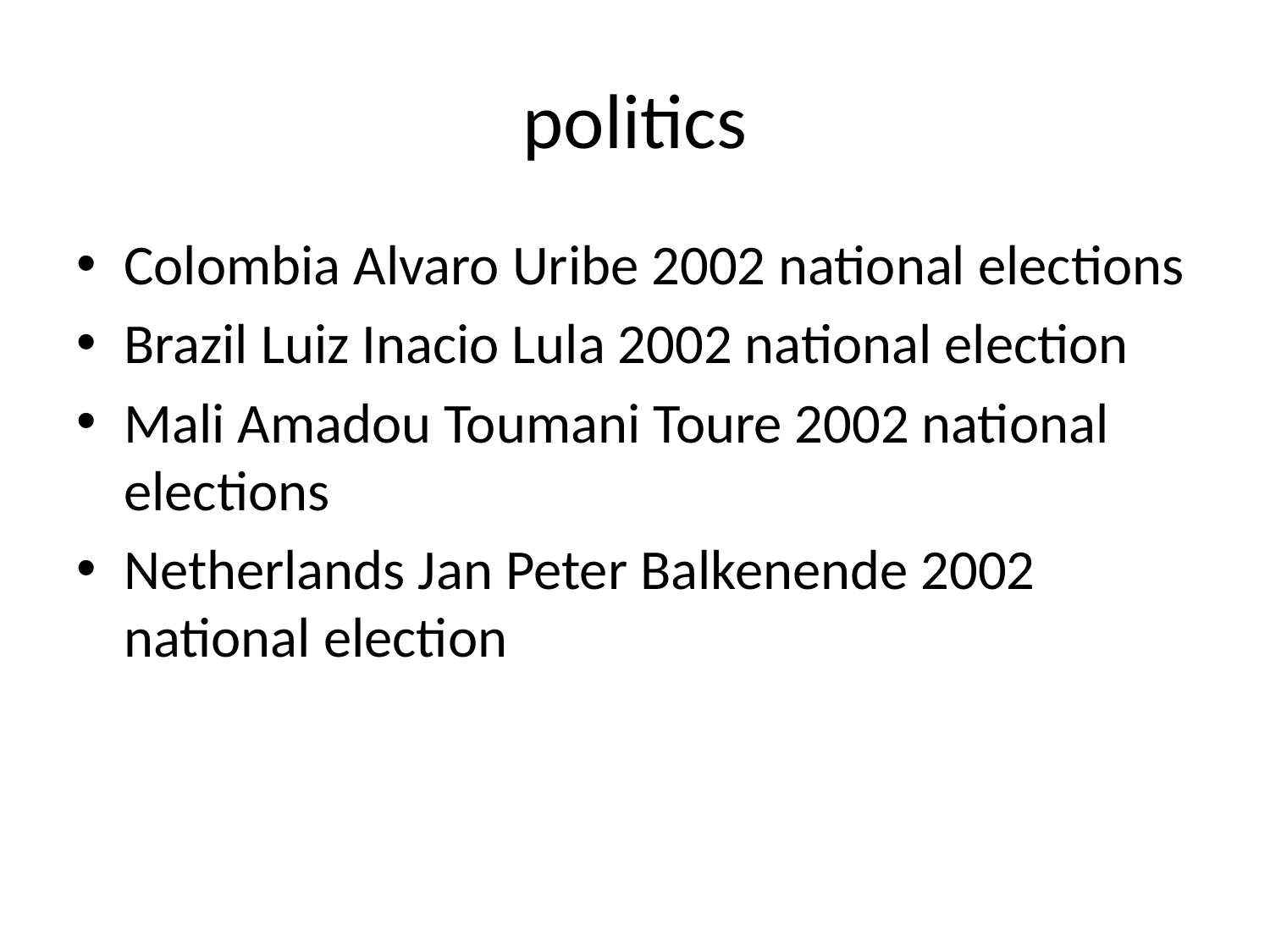

# politics
Colombia Alvaro Uribe 2002 national elections
Brazil Luiz Inacio Lula 2002 national election
Mali Amadou Toumani Toure 2002 national elections
Netherlands Jan Peter Balkenende 2002 national election